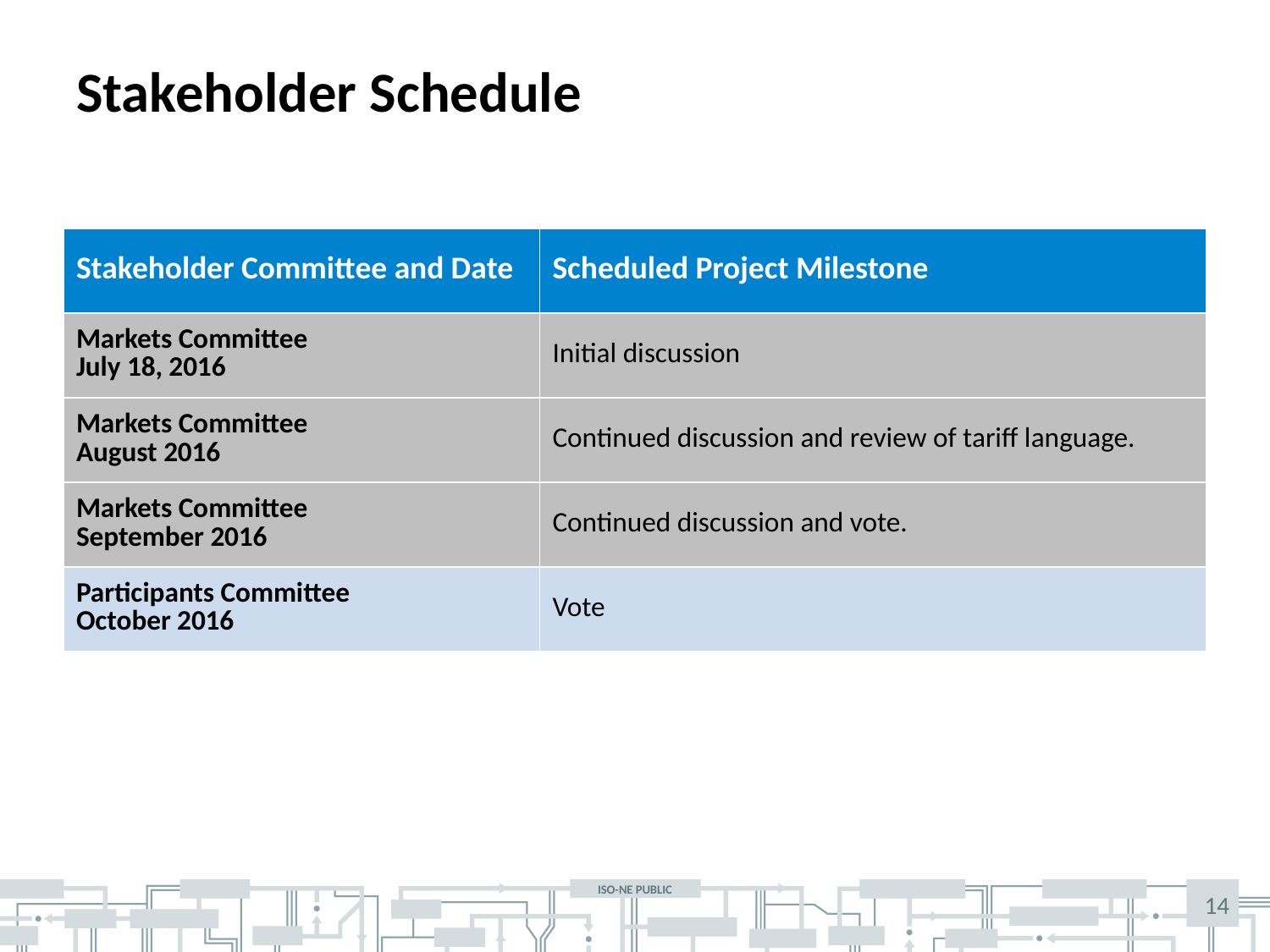

# Stakeholder Schedule
| Stakeholder Committee and Date | Scheduled Project Milestone |
| --- | --- |
| Markets Committee July 18, 2016 | Initial discussion |
| Markets Committee August 2016 | Continued discussion and review of tariff language. |
| Markets Committee September 2016 | Continued discussion and vote. |
| Participants Committee October 2016 | Vote |
14